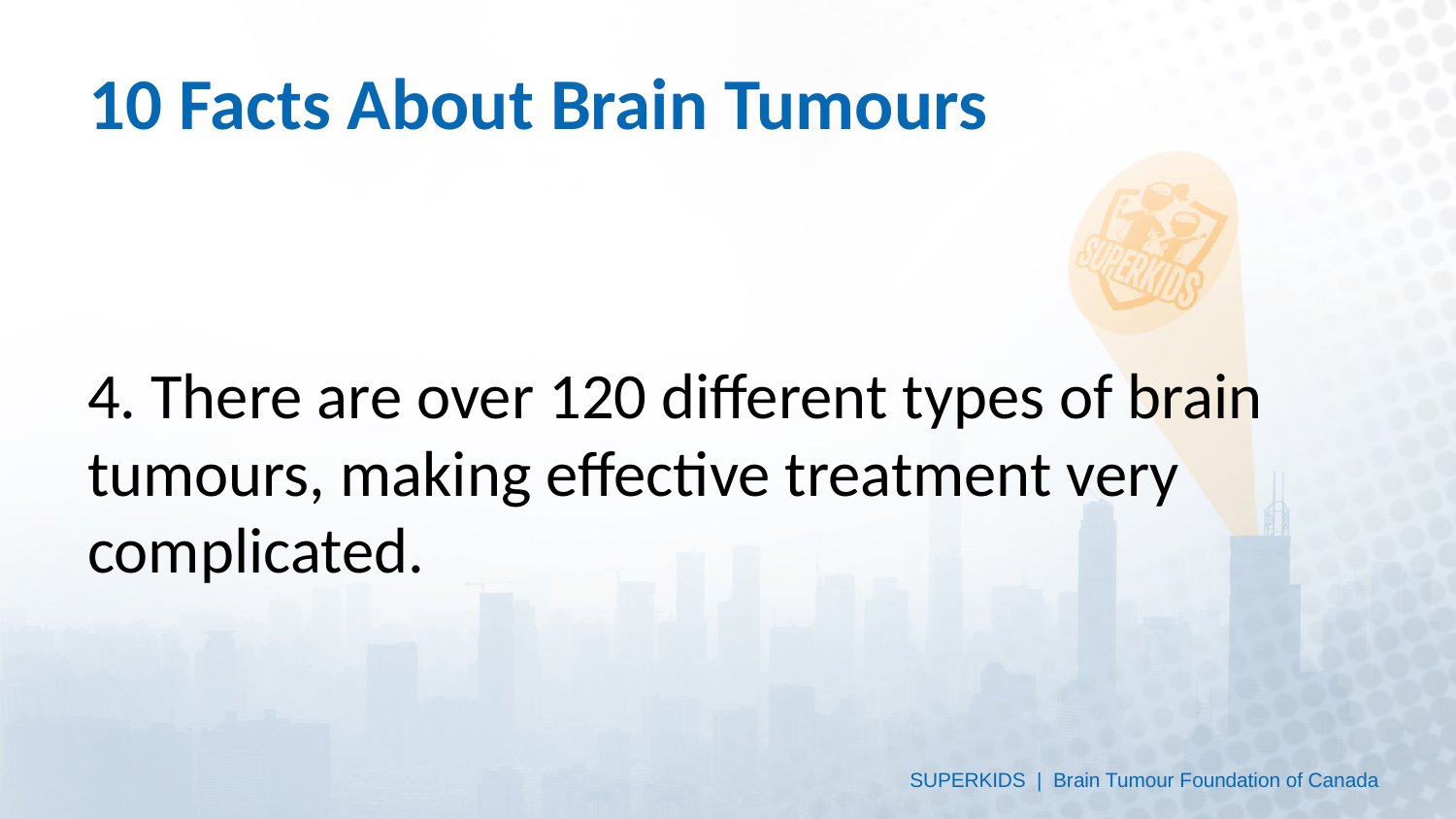

# 10 Facts About Brain Tumours
4. There are over 120 different types of brain tumours, making effective treatment very complicated.